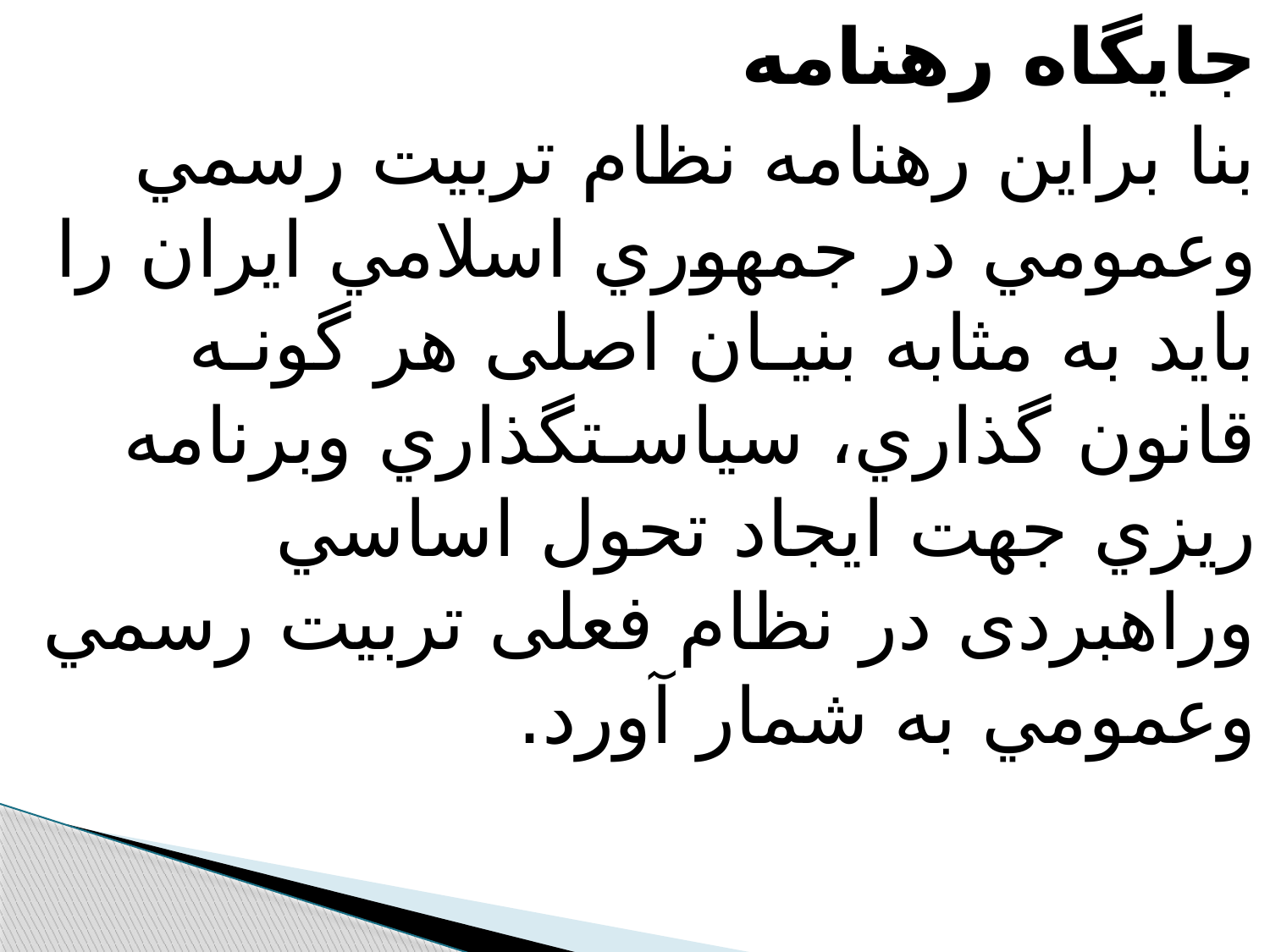

جايگاه رهنامه
بنا براين رهنامه نظام تربيت رسمي وعمومي در جمهوري اسلامي ايران را بايد به مثابه بنيـان اصلی هر گونـه قانون گذاري، سياسـتگذاري وبرنامه ريزي جهت ايجاد تحول اساسي وراهبردی در نظام فعلی تربيت رسمي وعمومي به شمار آورد.